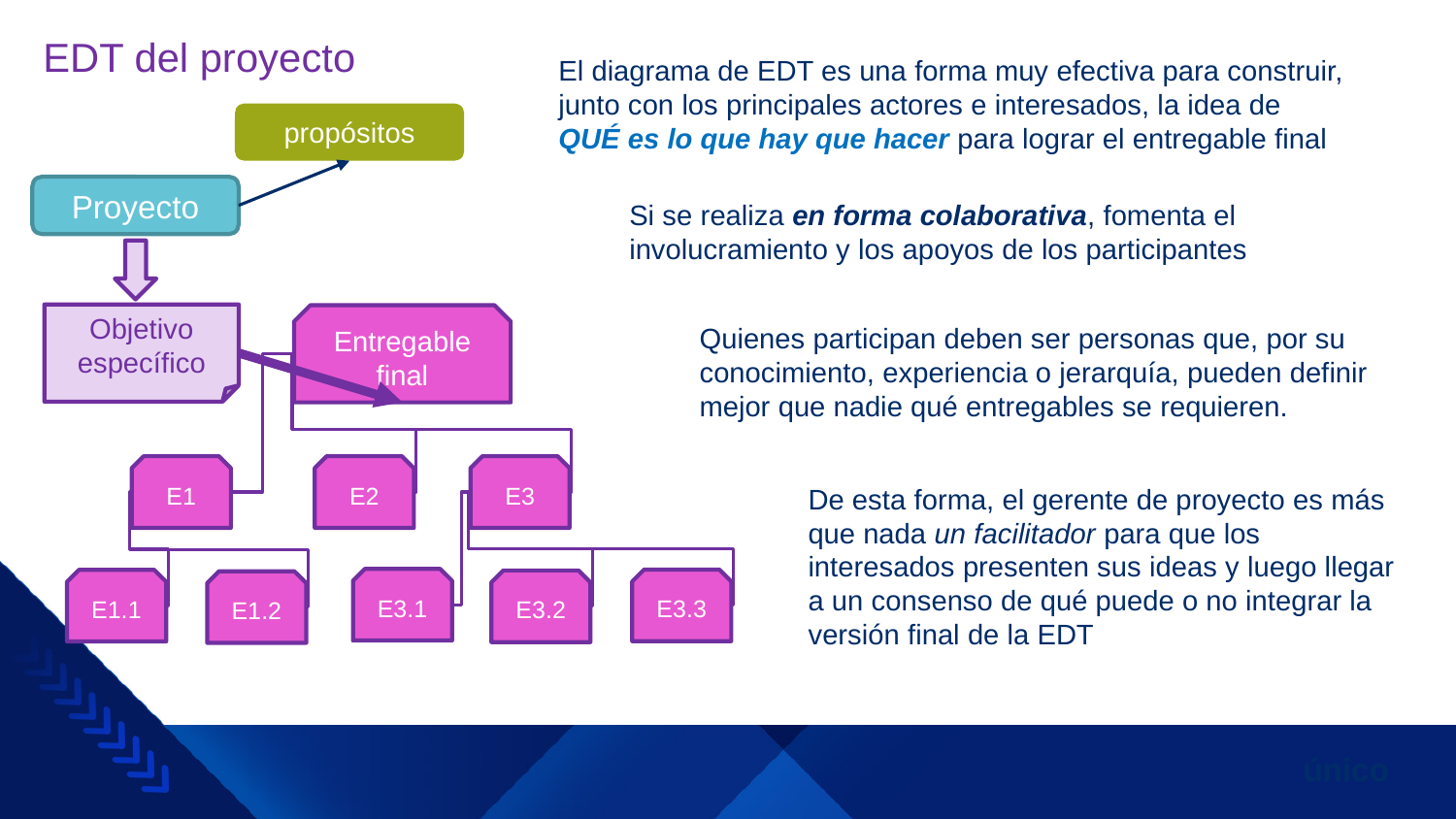

# EDT del proyecto
El diagrama de EDT es una forma muy efectiva para construir, junto con los principales actores e interesados, la idea de QUÉ es lo que hay que hacer para lograr el entregable final
propósitos
Proyecto
Si se realiza en forma colaborativa, fomenta el involucramiento y los apoyos de los participantes

Objetivo específico
Entregable final
Quienes participan deben ser personas que, por su conocimiento, experiencia o jerarquía, pueden definir mejor que nadie qué entregables se requieren.
E1
E2
E3
De esta forma, el gerente de proyecto es más que nada un facilitador para que los interesados presenten sus ideas y luego llegar a un consenso de qué puede o no integrar la versión final de la EDT
E3.1
E3.3
E1.1
E3.2
E1.2
único
único